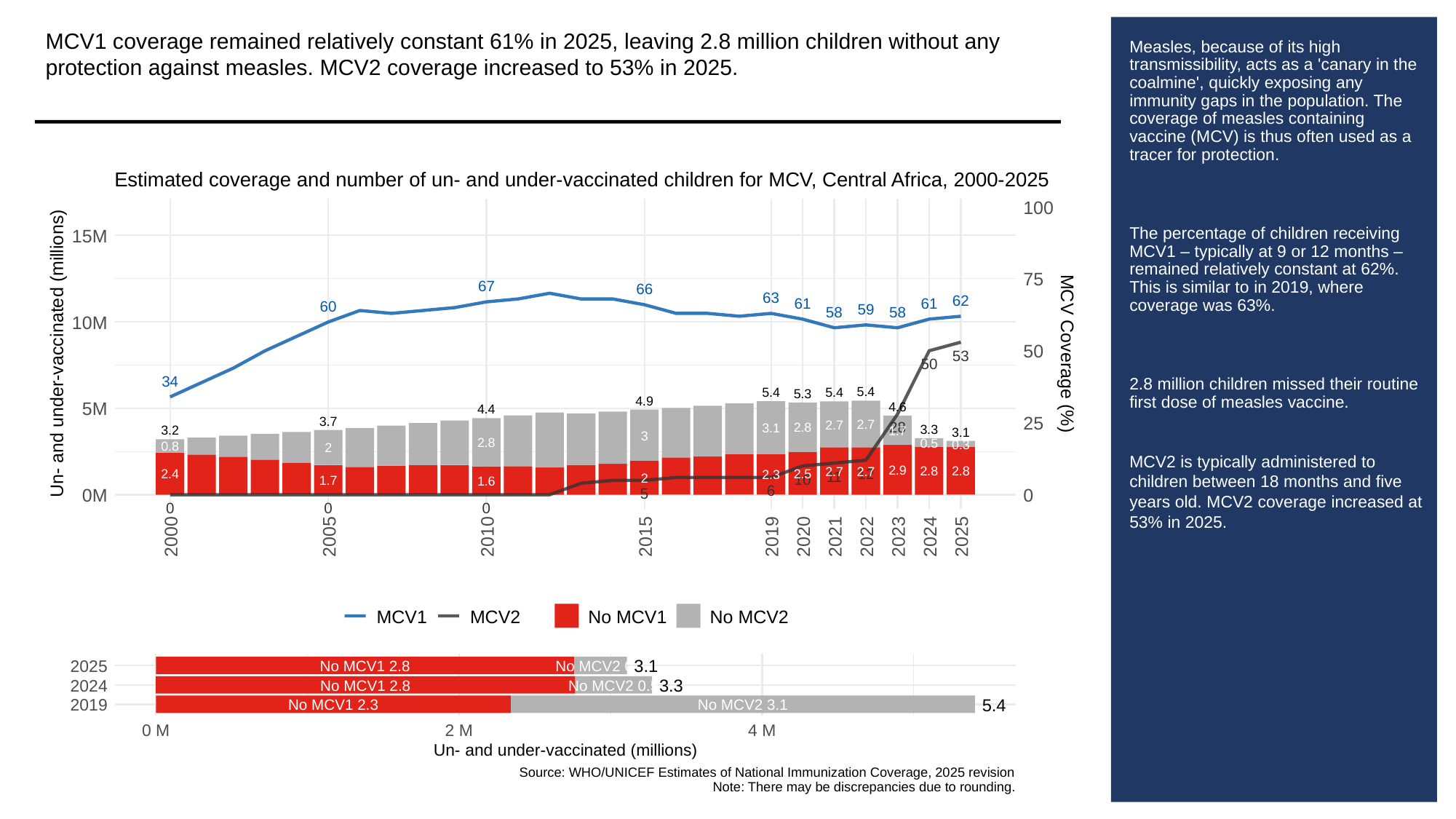

MCV1 coverage remained relatively constant 61% in 2025, leaving 2.8 million children without any protection against measles. MCV2 coverage increased to 53% in 2025.
# Measles, because of its high transmissibility, acts as a 'canary in the coalmine', quickly exposing any immunity gaps in the population. The coverage of measles containing vaccine (MCV) is thus often used as a tracer for protection.

The percentage of children receiving MCV1 – typically at 9 or 12 months – remained relatively constant at 62%. This is similar to in 2019, where coverage was 63%.

2.8 million children missed their routine first dose of measles vaccine.

MCV2 is typically administered to children between 18 months and five years old. MCV2 coverage increased at 53% in 2025.

Estimated coverage and number of un- and under-vaccinated children for MCV, Central Africa, 2000-2025

100
15M

75

67
66
63

62
61
61
60
59
58
58
10M

50
Un- and under-vaccinated (millions)
MCV Coverage (%)
53
50

34
5.4
5.4
5.4
5.3
4.9

4.6
5M

4.4

3.7
25

2.7
2.7

28
2.8

3.1
3.3
3.2

1.7
3.1

3

2.8

0.5

0.3

0.8
2

2.9

2.8

2.8
2.7
2.7

12
2.5
2.4
2.3
11
2
10
1.7
1.6
6
5
0M
0

0
0
0
2000
2005
2010
2015
2019
2020
2021
2022
2023
2024
2025

MCV1
MCV2
No MCV1
No MCV2

3.1
2025
No MCV1 2.8
No MCV2 0.3

3.3
2024
No MCV1 2.8
No MCV2 0.5

5.4
2019
No MCV1 2.3
No MCV2 3.1

0 M
2 M
4 M
Un- and under-vaccinated (millions)
Source: WHO/UNICEF Estimates of National Immunization Coverage, 2025 revision
Note: There may be discrepancies due to rounding.